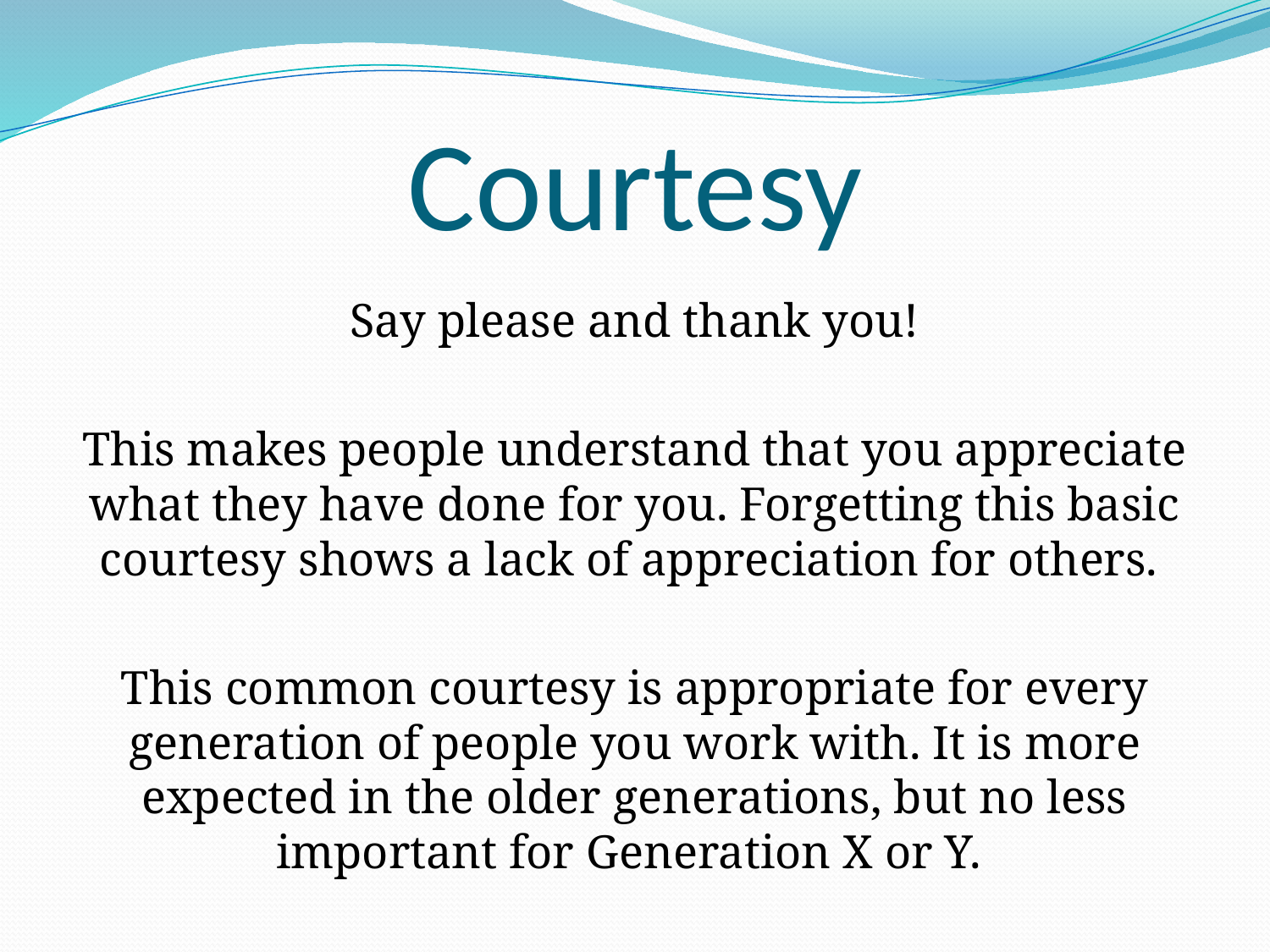

# Courtesy
Say please and thank you!

This makes people understand that you appreciate what they have done for you. Forgetting this basic courtesy shows a lack of appreciation for others.

This common courtesy is appropriate for every generation of people you work with. It is more expected in the older generations, but no less important for Generation X or Y.